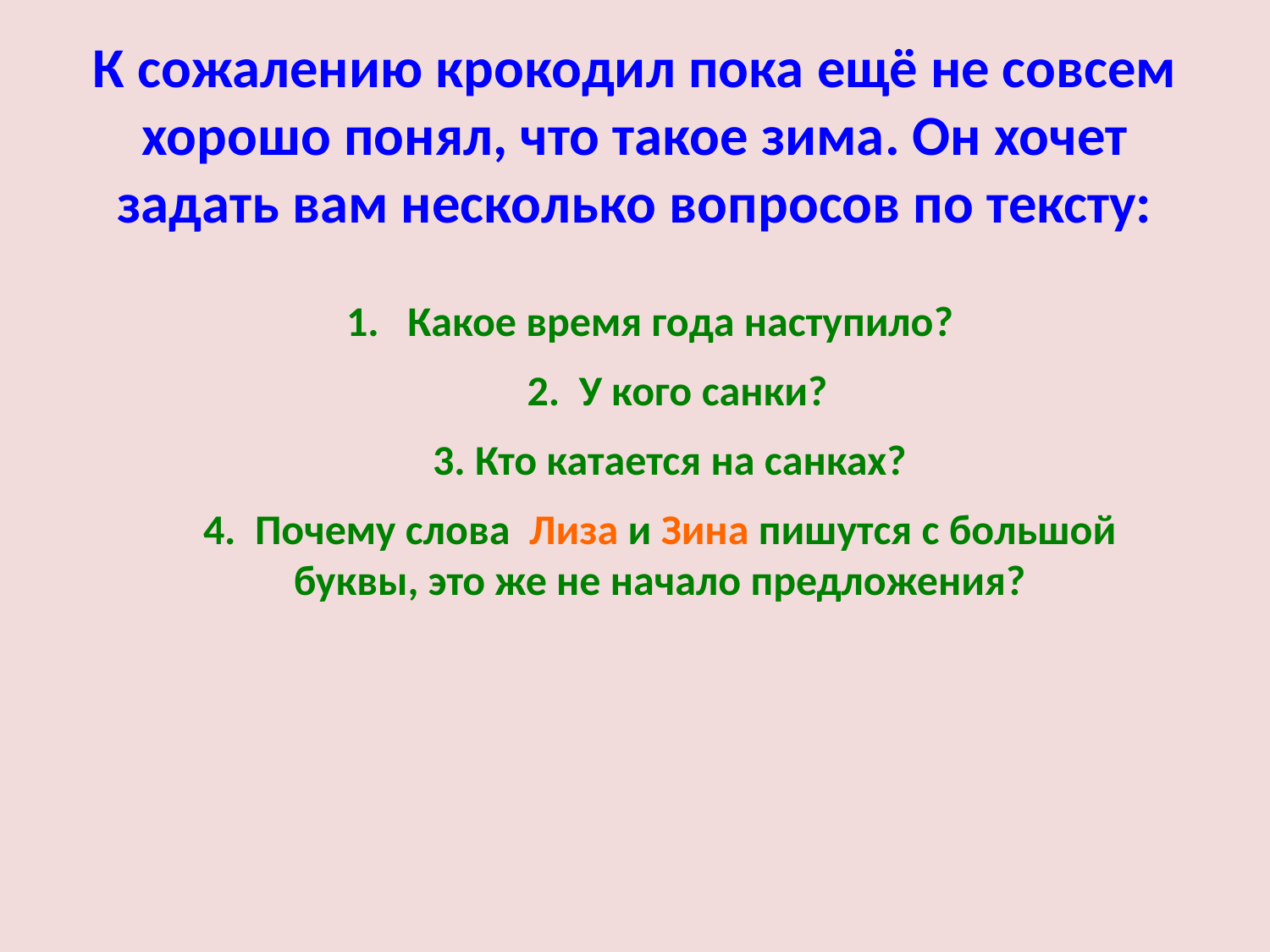

# К сожалению крокодил пока ещё не совсем хорошо понял, что такое зима. Он хочет задать вам несколько вопросов по тексту:
1.   Какое время года наступило?
         2.  У кого санки?
3. Кто катается на санках?
4.  Почему слова  Лиза и Зина пишутся с большой буквы, это же не начало предложения?